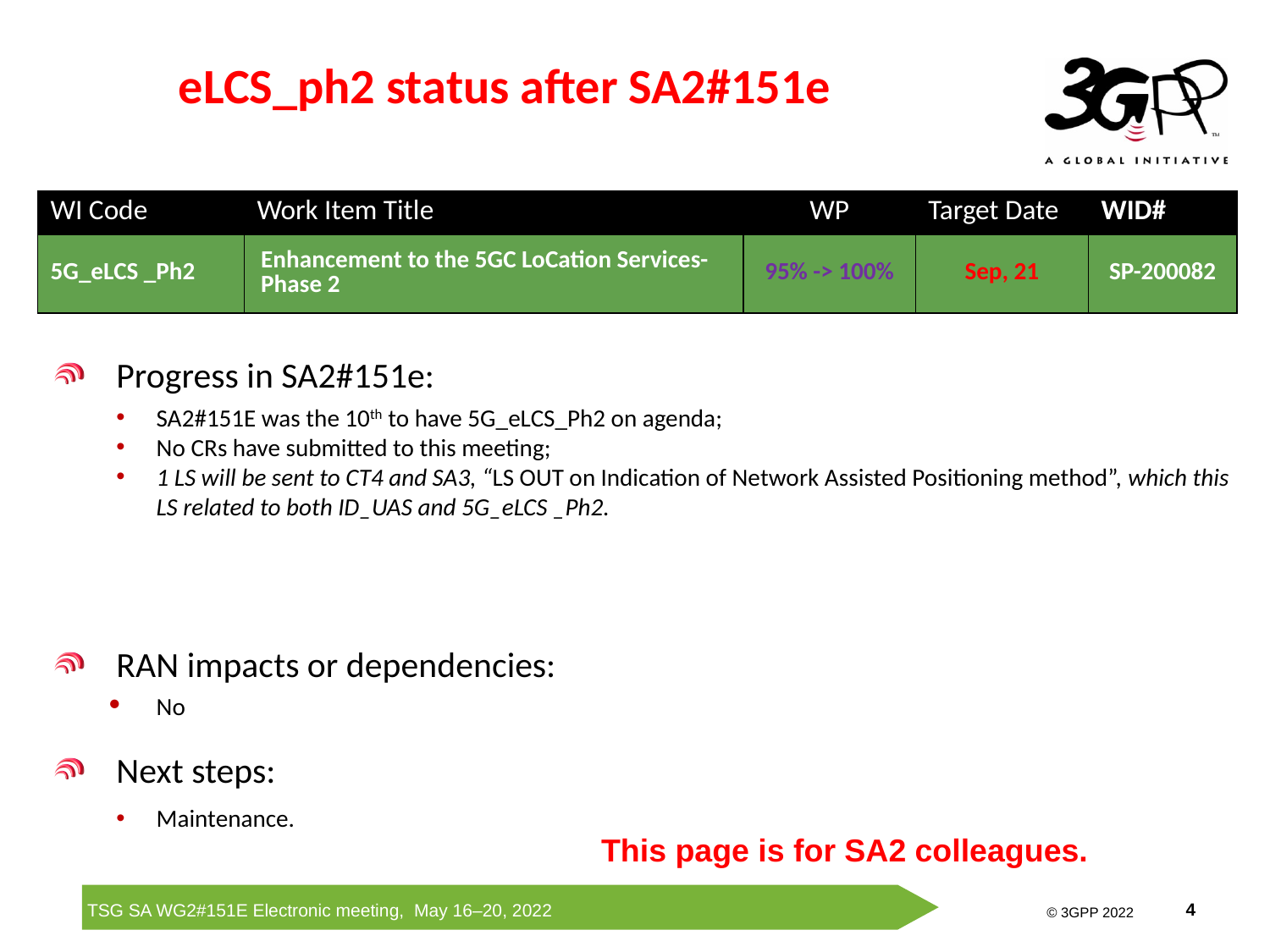

eLCS_ph2 status after SA2#151e
| WI Code | Work Item Title | WP | Target Date | WID# |
| --- | --- | --- | --- | --- |
| 5G\_eLCS \_Ph2 | Enhancement to the 5GC LoCation Services-Phase 2 | 95% -> 100% | Sep, 21 | SP-200082 |
Progress in SA2#151e:
SA2#151E was the 10th to have 5G_eLCS_Ph2 on agenda;
No CRs have submitted to this meeting;
1 LS will be sent to CT4 and SA3, “LS OUT on Indication of Network Assisted Positioning method”, which this LS related to both ID_UAS and 5G_eLCS _Ph2.

RAN impacts or dependencies:
No

Next steps:
Maintenance.
This page is for SA2 colleagues.